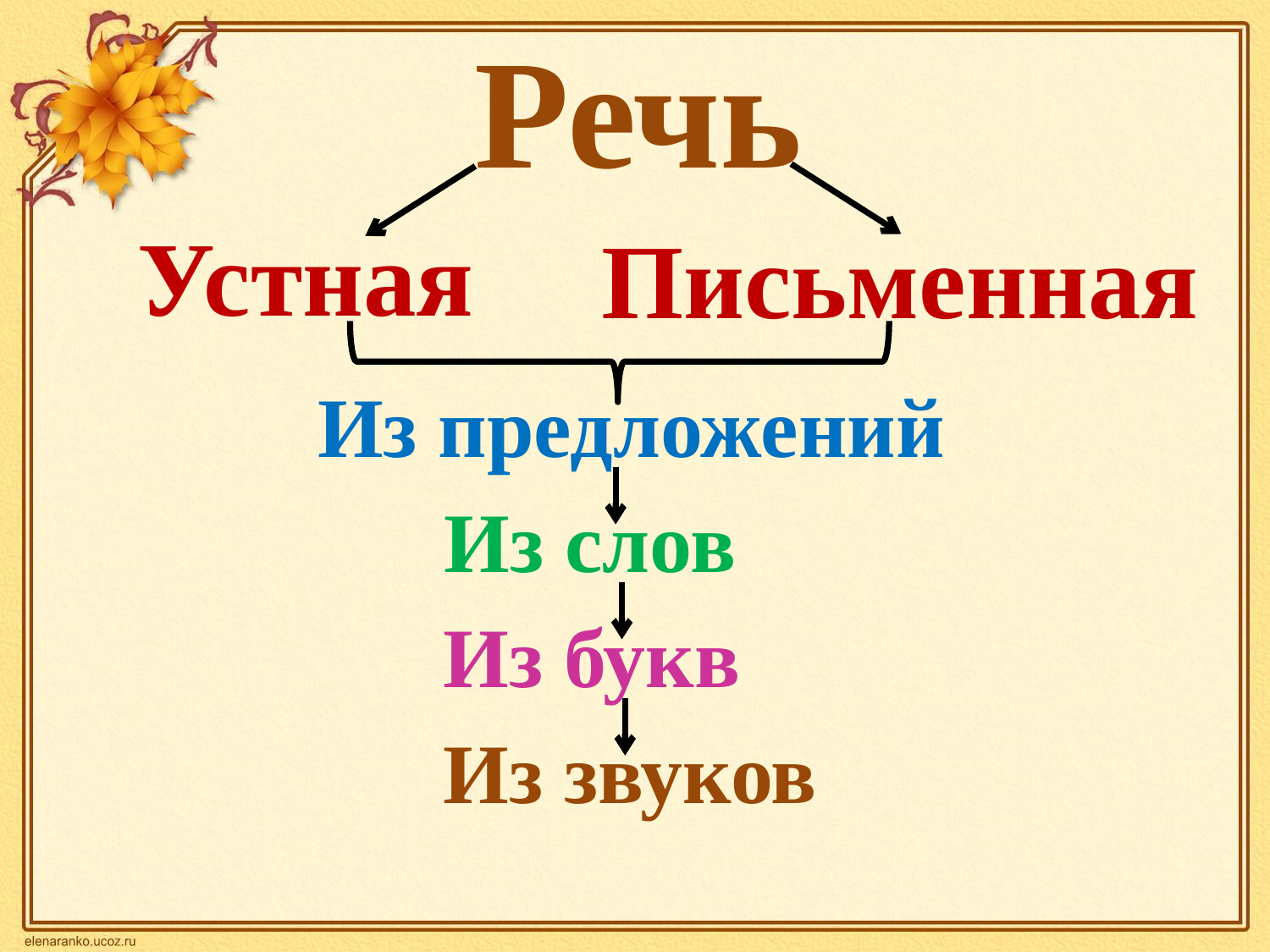

# Речь

Устная
Письменная
Из предложений
Из слов
Из букв
Из звуков